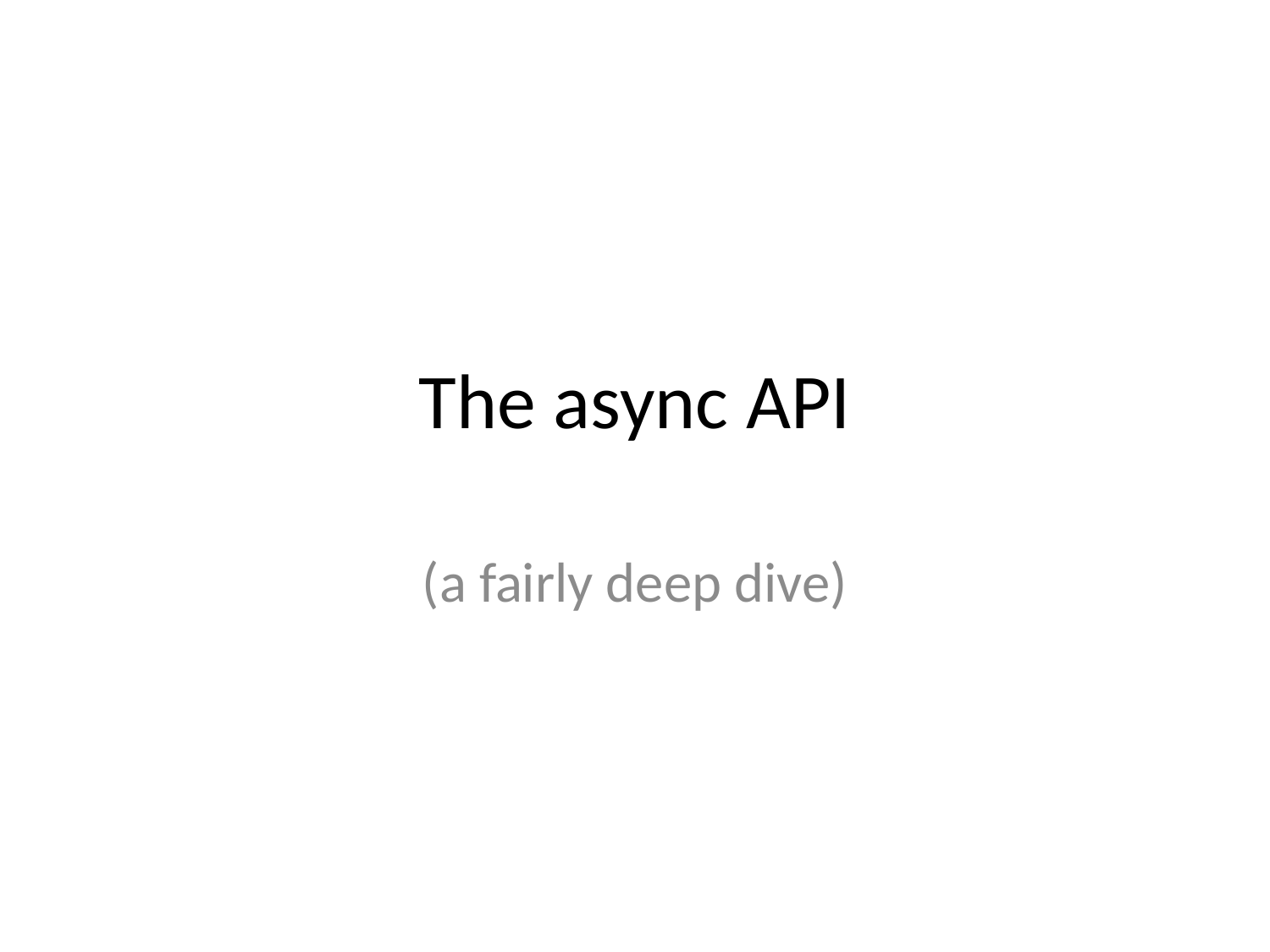

# The async API
(a fairly deep dive)